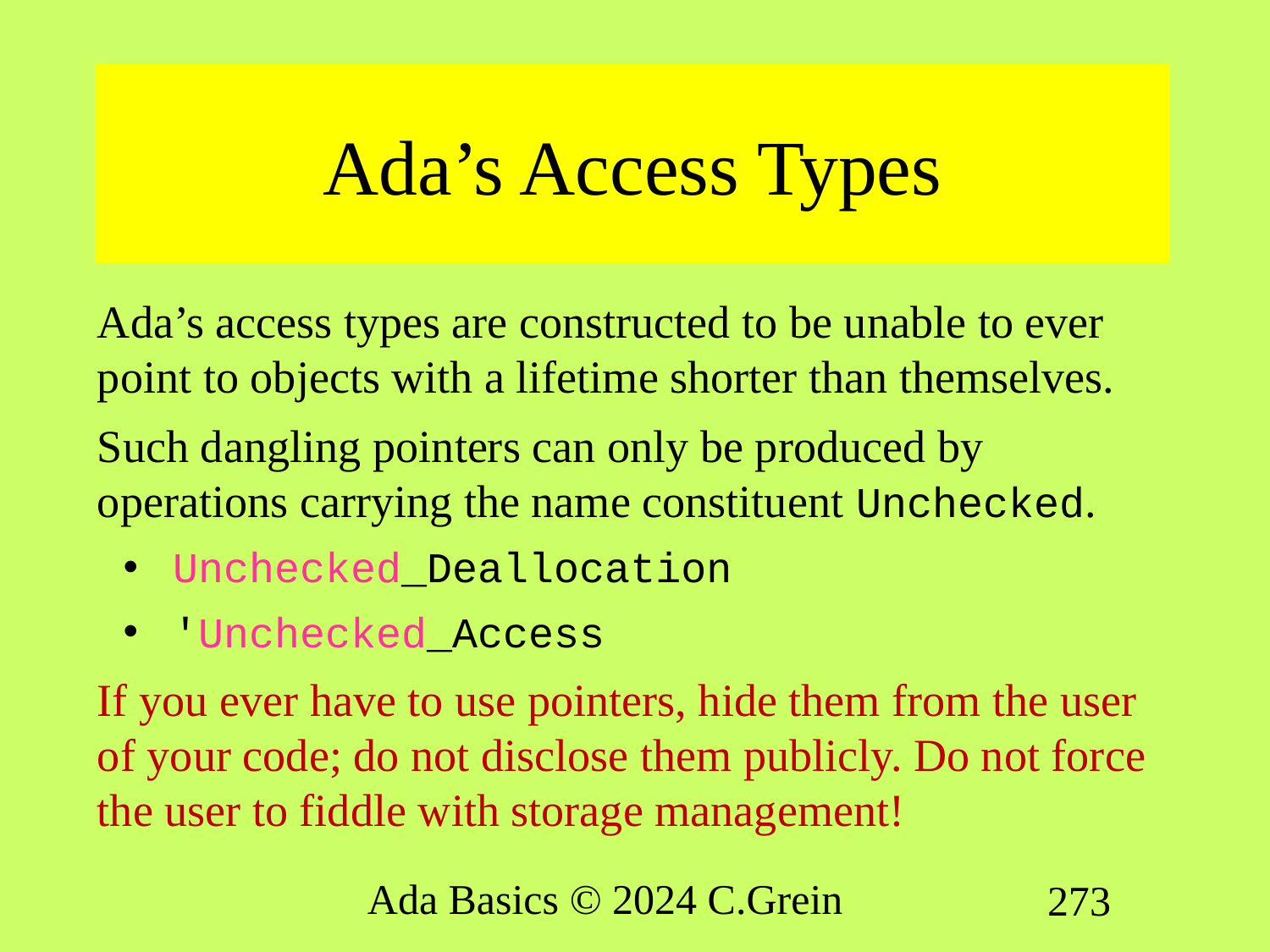

# Ada’s Access Types
Ada’s access types are constructed to be unable to ever point to objects with a lifetime shorter than themselves.
Such dangling pointers can only be produced by operations carrying the name constituent Unchecked.
Unchecked_Deallocation
'Unchecked_Access
If you ever have to use pointers, hide them from the user of your code; do not disclose them publicly. Do not force the user to fiddle with storage management!
Ada Basics © 2024 C.Grein
273